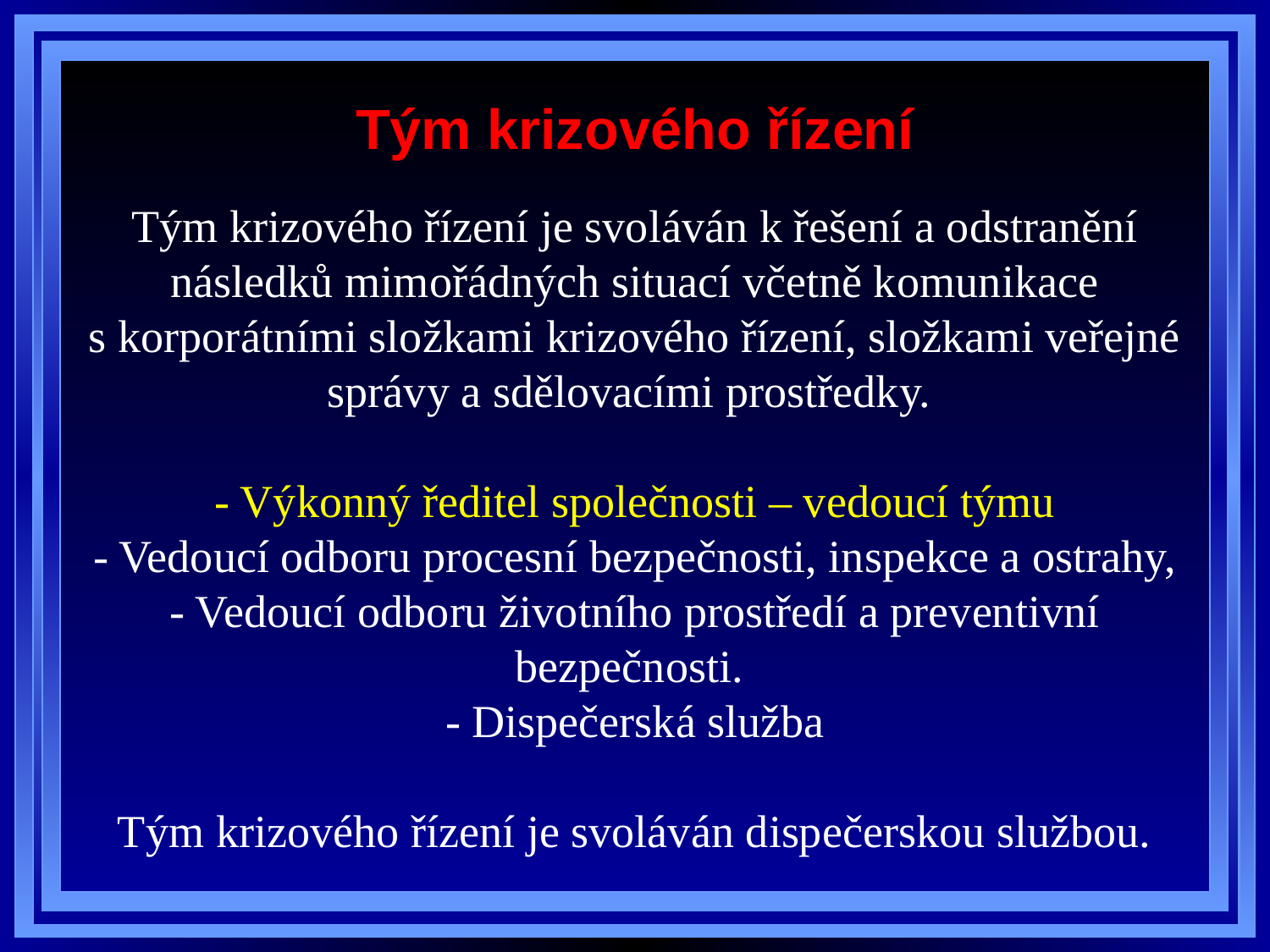

# Tým krizového řízení
Tým krizového řízení je svoláván k řešení a odstranění následků mimořádných situací včetně komunikace s korporátními složkami krizového řízení, složkami veřejné správy a sdělovacími prostředky.

- Výkonný ředitel společnosti – vedoucí týmu
- Vedoucí odboru procesní bezpečnosti, inspekce a ostrahy,
- Vedoucí odboru životního prostředí a preventivní bezpečnosti.
- Dispečerská služba

Tým krizového řízení je svoláván dispečerskou službou.